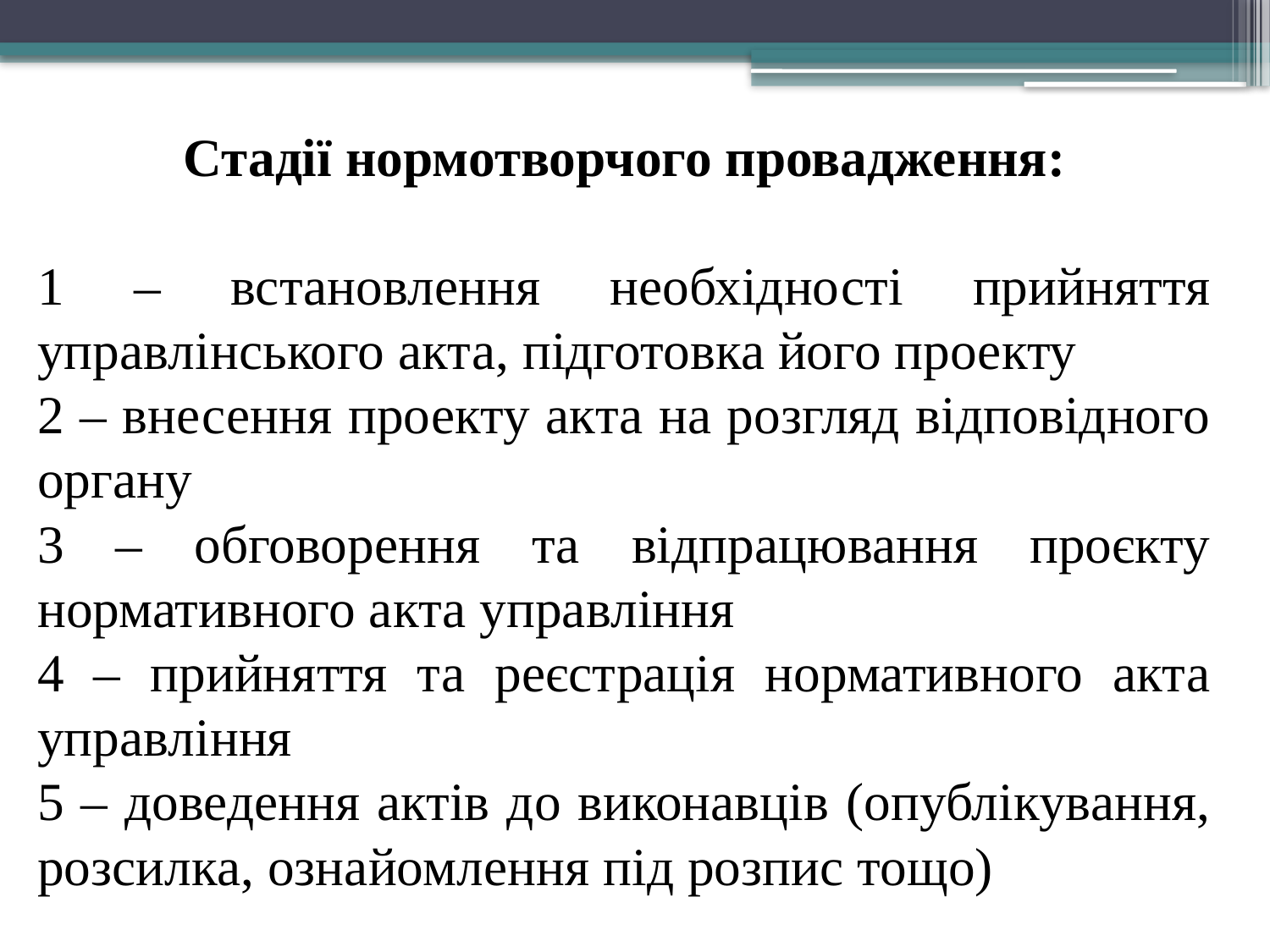

Стадії нормотворчого провадження:

1 – встановлення необхідності прийняття управлінського акта, підготовка його проекту
2 – внесення проекту акта на розгляд відповідного органу
3 – обговорення та відпрацювання проєкту нормативного акта управління
4 – прийняття та реєстрація нормативного акта управління
5 – доведення актів до виконавців (опублікування, розсилка, ознайомлення під розпис тощо)